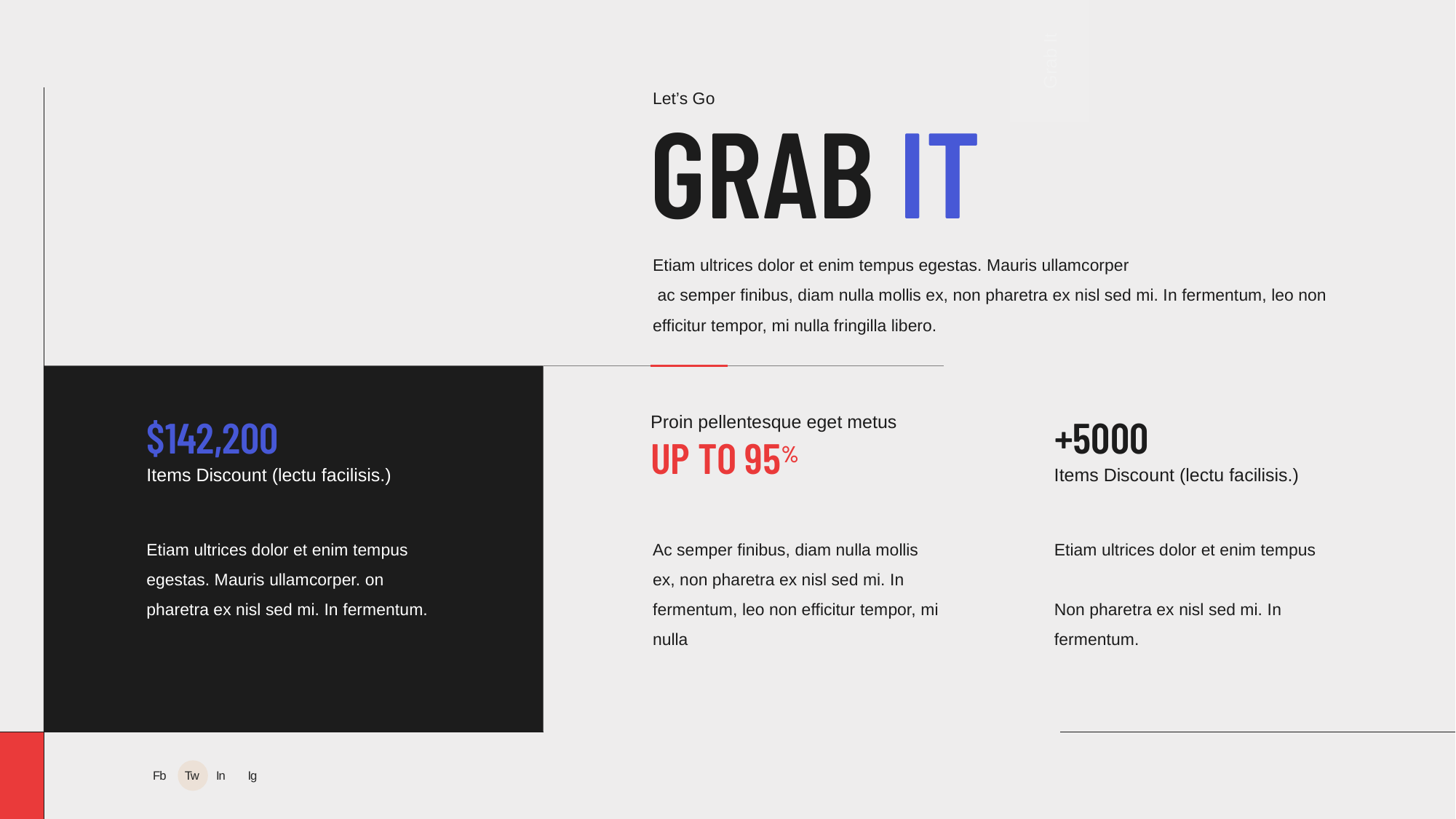

Grab It
Let’s Go
GRAB IT
Etiam ultrices dolor et enim tempus egestas. Mauris ullamcorper
 ac semper finibus, diam nulla mollis ex, non pharetra ex nisl sed mi. In fermentum, leo non efficitur tempor, mi nulla fringilla libero.
Proin pellentesque eget metus
$142,200
+5000
UP TO 95%
Items Discount (lectu facilisis.)
Items Discount (lectu facilisis.)
Etiam ultrices dolor et enim tempus egestas. Mauris ullamcorper. on pharetra ex nisl sed mi. In fermentum.
Ac semper finibus, diam nulla mollis ex, non pharetra ex nisl sed mi. In fermentum, leo non efficitur tempor, mi nulla
Etiam ultrices dolor et enim tempus

Non pharetra ex nisl sed mi. In fermentum.
Started At
7TH
November 2022, ultrices doloret enim tempus egesta.

Fb
Tw
In
Ig